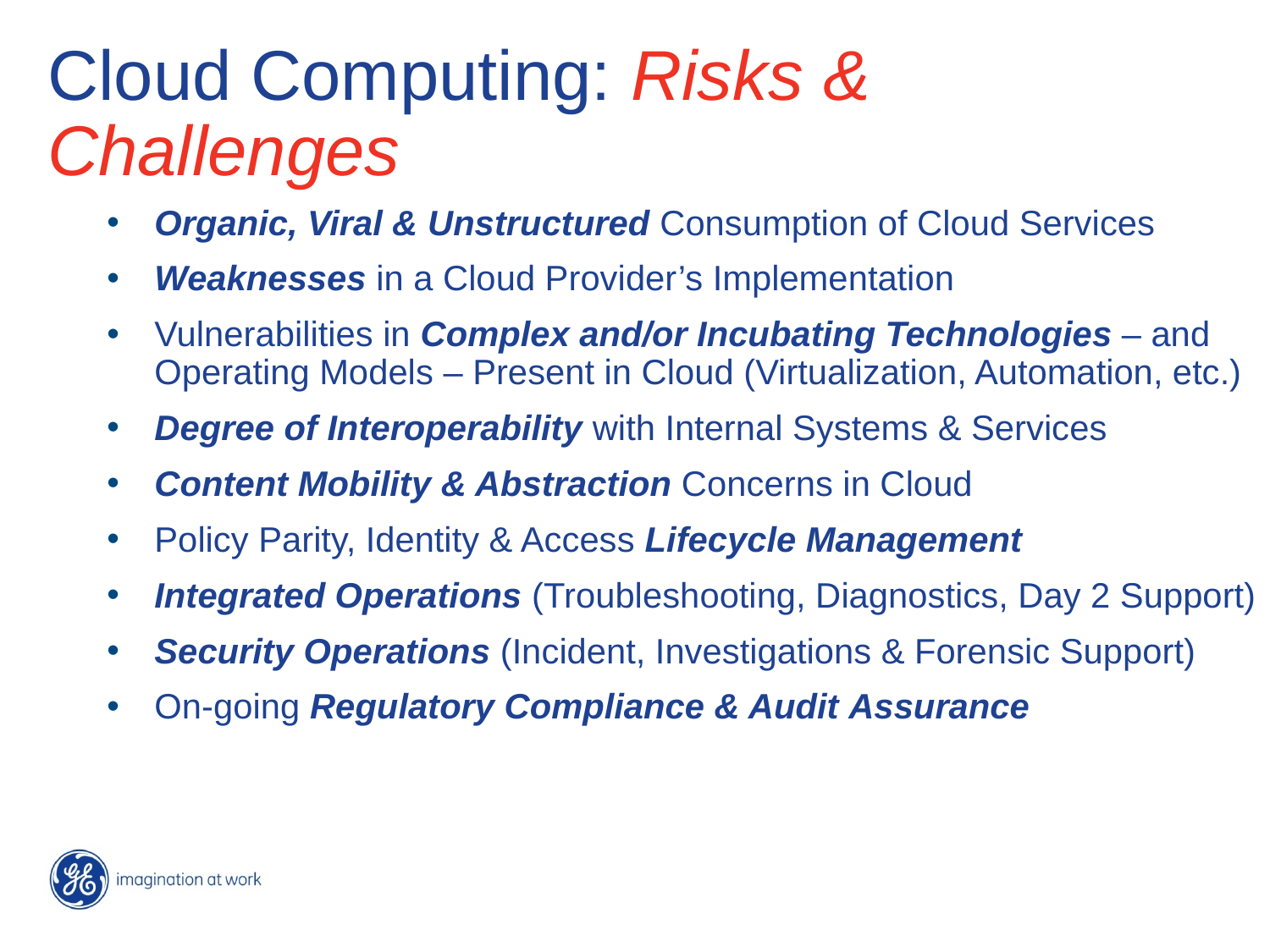

# Cloud Computing: Risks & Challenges
Organic, Viral & Unstructured Consumption of Cloud Services
Weaknesses in a Cloud Provider’s Implementation
Vulnerabilities in Complex and/or Incubating Technologies – and Operating Models – Present in Cloud (Virtualization, Automation, etc.)
Degree of Interoperability with Internal Systems & Services
Content Mobility & Abstraction Concerns in Cloud
Policy Parity, Identity & Access Lifecycle Management
Integrated Operations (Troubleshooting, Diagnostics, Day 2 Support)
Security Operations (Incident, Investigations & Forensic Support)
On-going Regulatory Compliance & Audit Assurance